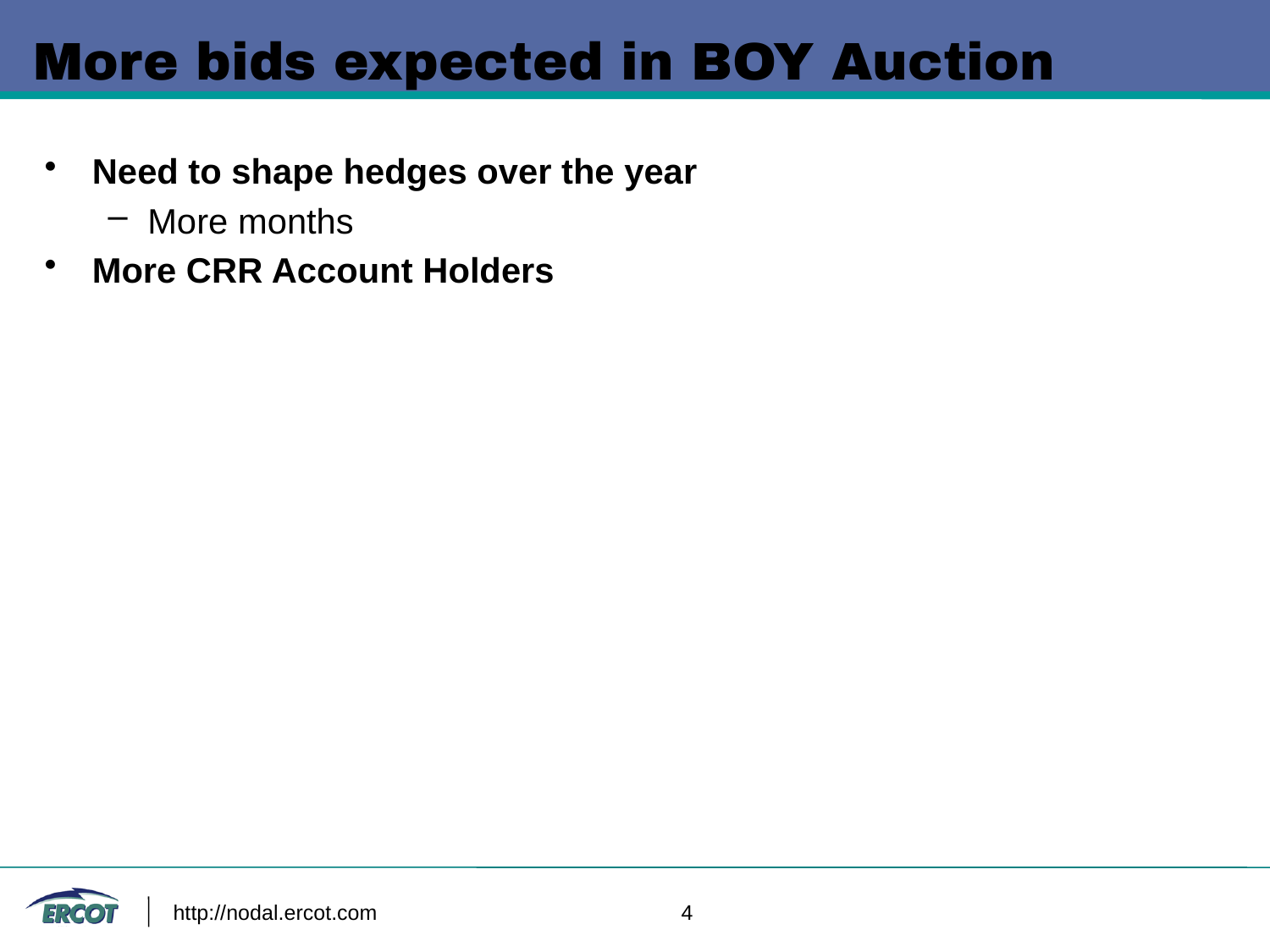

# More bids expected in BOY Auction
Need to shape hedges over the year
More months
More CRR Account Holders
http://nodal.ercot.com 			4